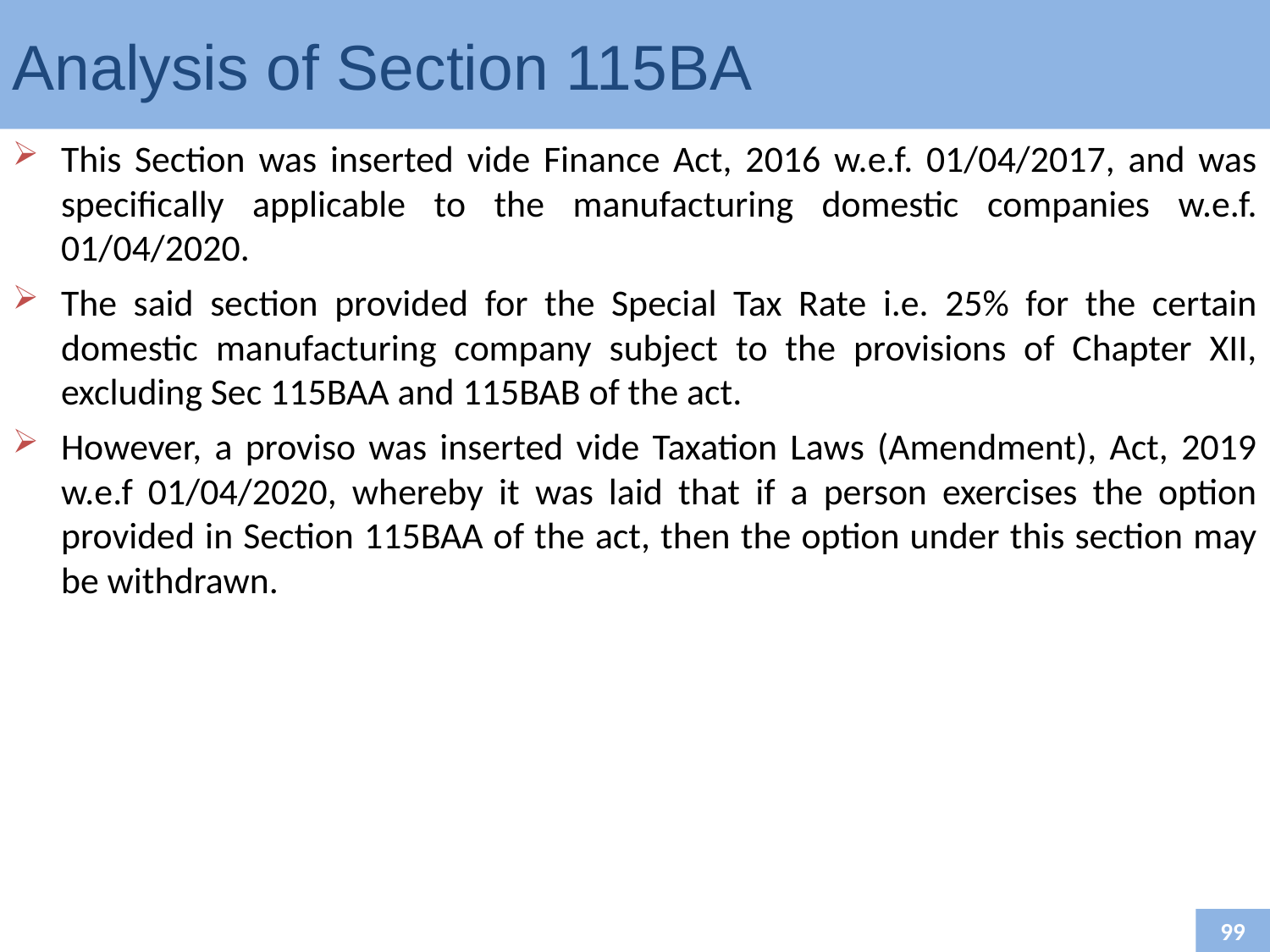

Analysis of Section 115BA
This Section was inserted vide Finance Act, 2016 w.e.f. 01/04/2017, and was specifically applicable to the manufacturing domestic companies w.e.f. 01/04/2020.
The said section provided for the Special Tax Rate i.e. 25% for the certain domestic manufacturing company subject to the provisions of Chapter XII, excluding Sec 115BAA and 115BAB of the act.
However, a proviso was inserted vide Taxation Laws (Amendment), Act, 2019 w.e.f 01/04/2020, whereby it was laid that if a person exercises the option provided in Section 115BAA of the act, then the option under this section may be withdrawn.

99